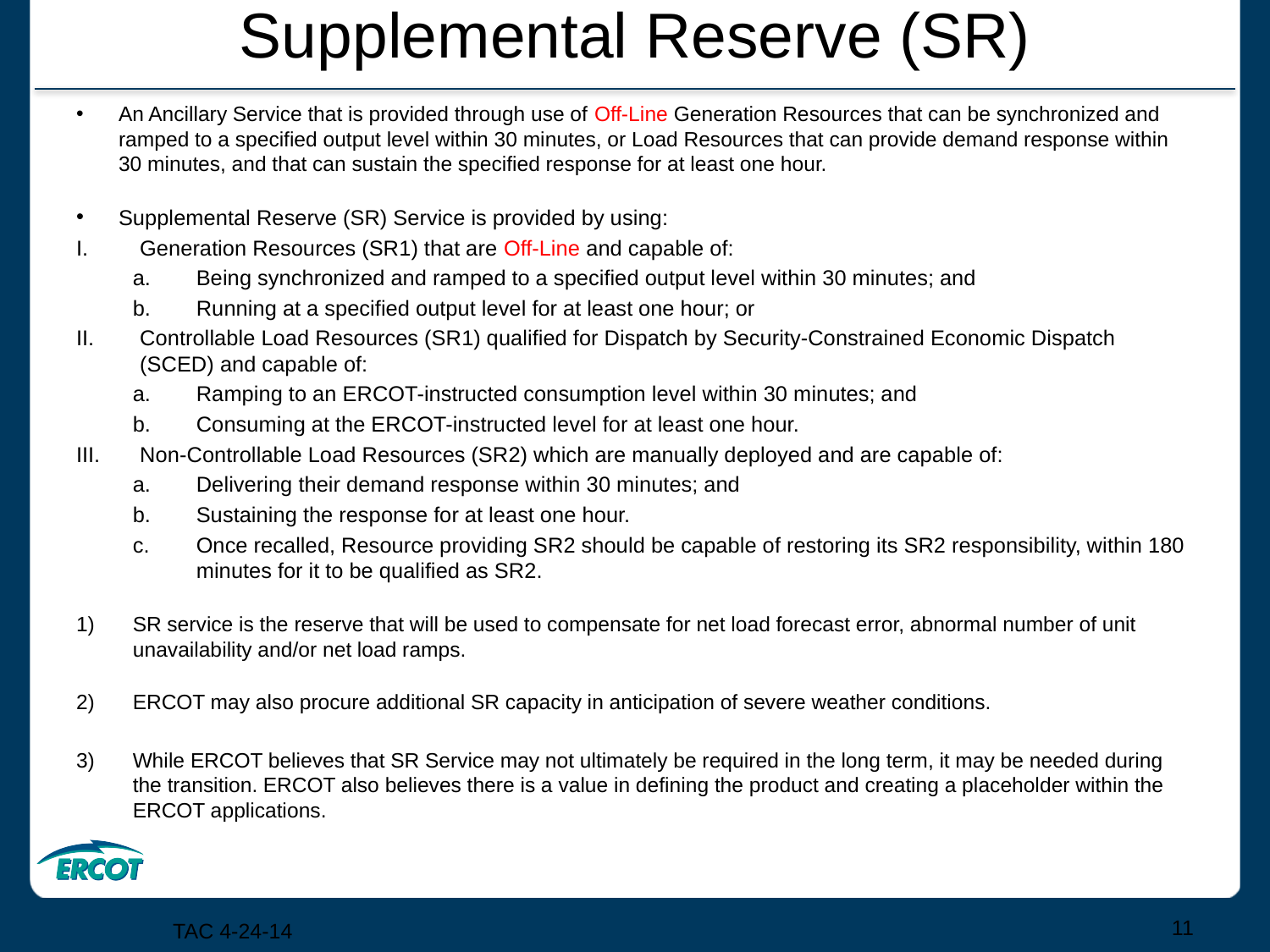

# Supplemental Reserve (SR)
An Ancillary Service that is provided through use of Off-Line Generation Resources that can be synchronized and ramped to a specified output level within 30 minutes, or Load Resources that can provide demand response within 30 minutes, and that can sustain the specified response for at least one hour.

Supplemental Reserve (SR) Service is provided by using:
Generation Resources (SR1) that are Off-Line and capable of:
Being synchronized and ramped to a specified output level within 30 minutes; and
Running at a specified output level for at least one hour; or
Controllable Load Resources (SR1) qualified for Dispatch by Security-Constrained Economic Dispatch (SCED) and capable of:
Ramping to an ERCOT-instructed consumption level within 30 minutes; and
Consuming at the ERCOT-instructed level for at least one hour.
Non-Controllable Load Resources (SR2) which are manually deployed and are capable of:
Delivering their demand response within 30 minutes; and
Sustaining the response for at least one hour.
Once recalled, Resource providing SR2 should be capable of restoring its SR2 responsibility, within 180 minutes for it to be qualified as SR2.

SR service is the reserve that will be used to compensate for net load forecast error, abnormal number of unit unavailability and/or net load ramps.

ERCOT may also procure additional SR capacity in anticipation of severe weather conditions.

While ERCOT believes that SR Service may not ultimately be required in the long term, it may be needed during the transition. ERCOT also believes there is a value in defining the product and creating a placeholder within the ERCOT applications.

11
TAC 4-24-14